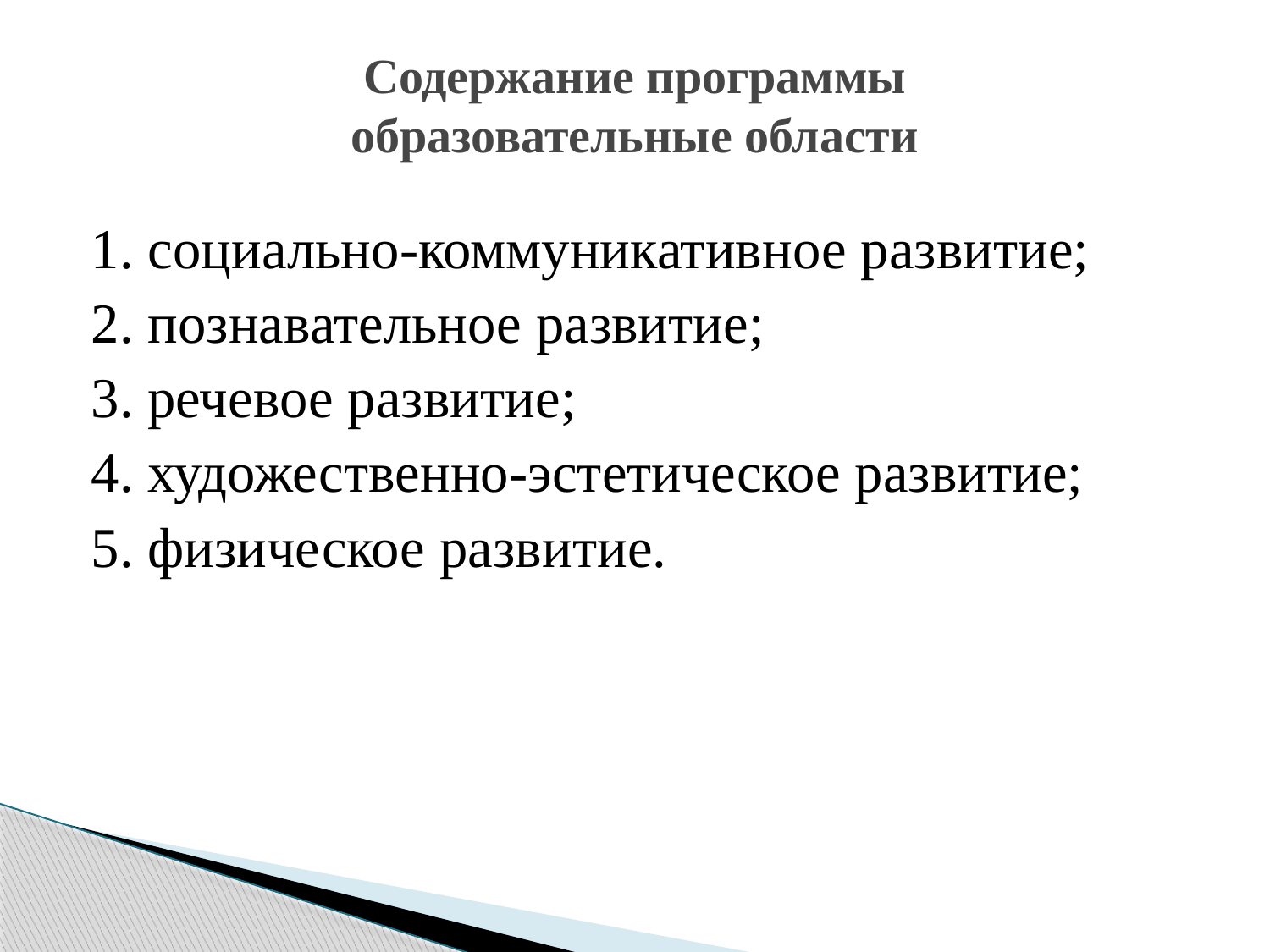

# Содержание программы образовательные области
1. социально-коммуникативное развитие;
2. познавательное развитие;
3. речевое развитие;
4. художественно-эстетическое развитие;
5. физическое развитие.